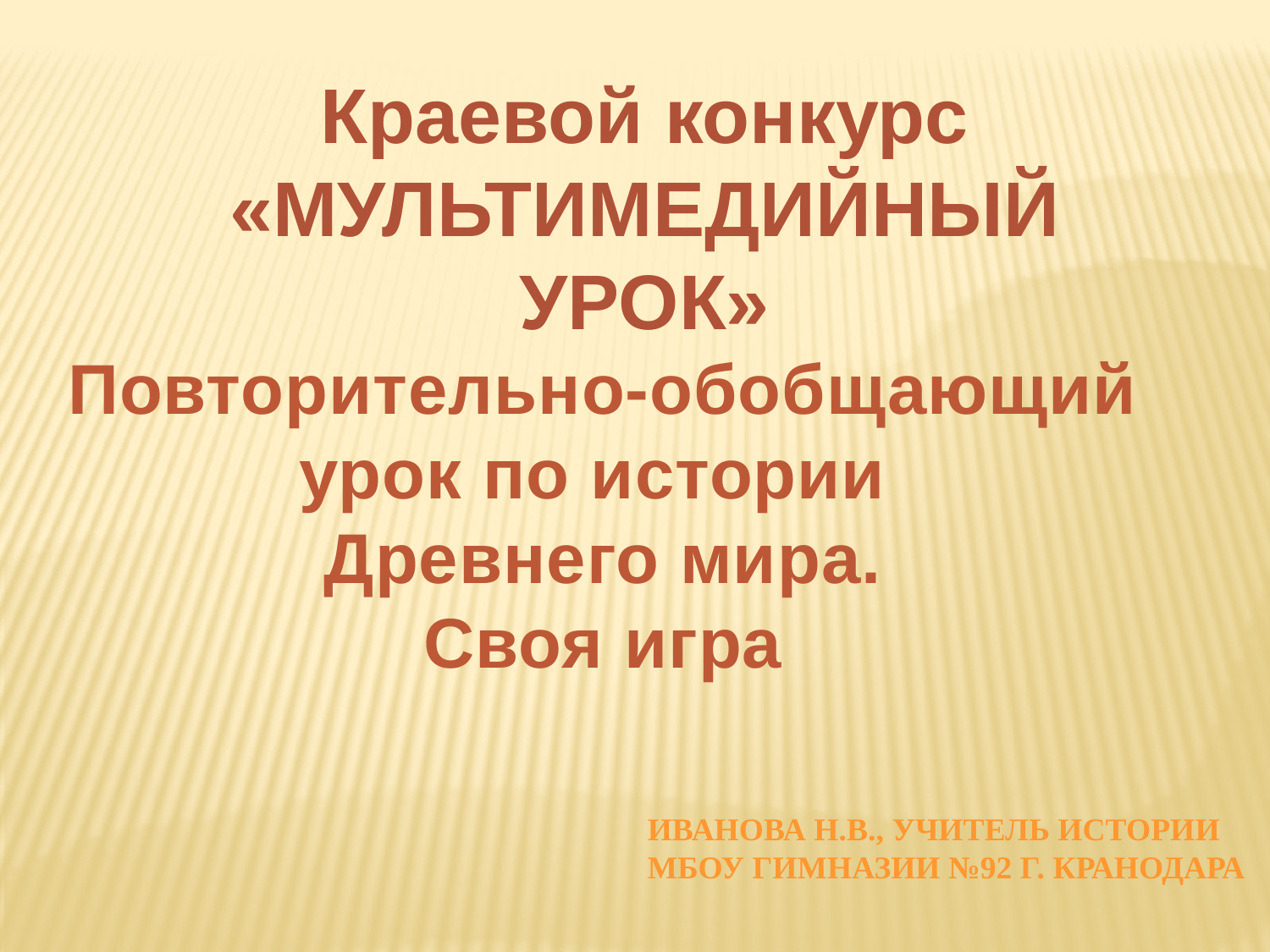

Краевой конкурс «МУЛЬТИМЕДИЙНЫЙ
УРОК»
Повторительно-обобщающий
урок по истории
Древнего мира.
Своя игра
Иванова Н.В., учитель истории МБОУ гимназии №92 г. Кранодара